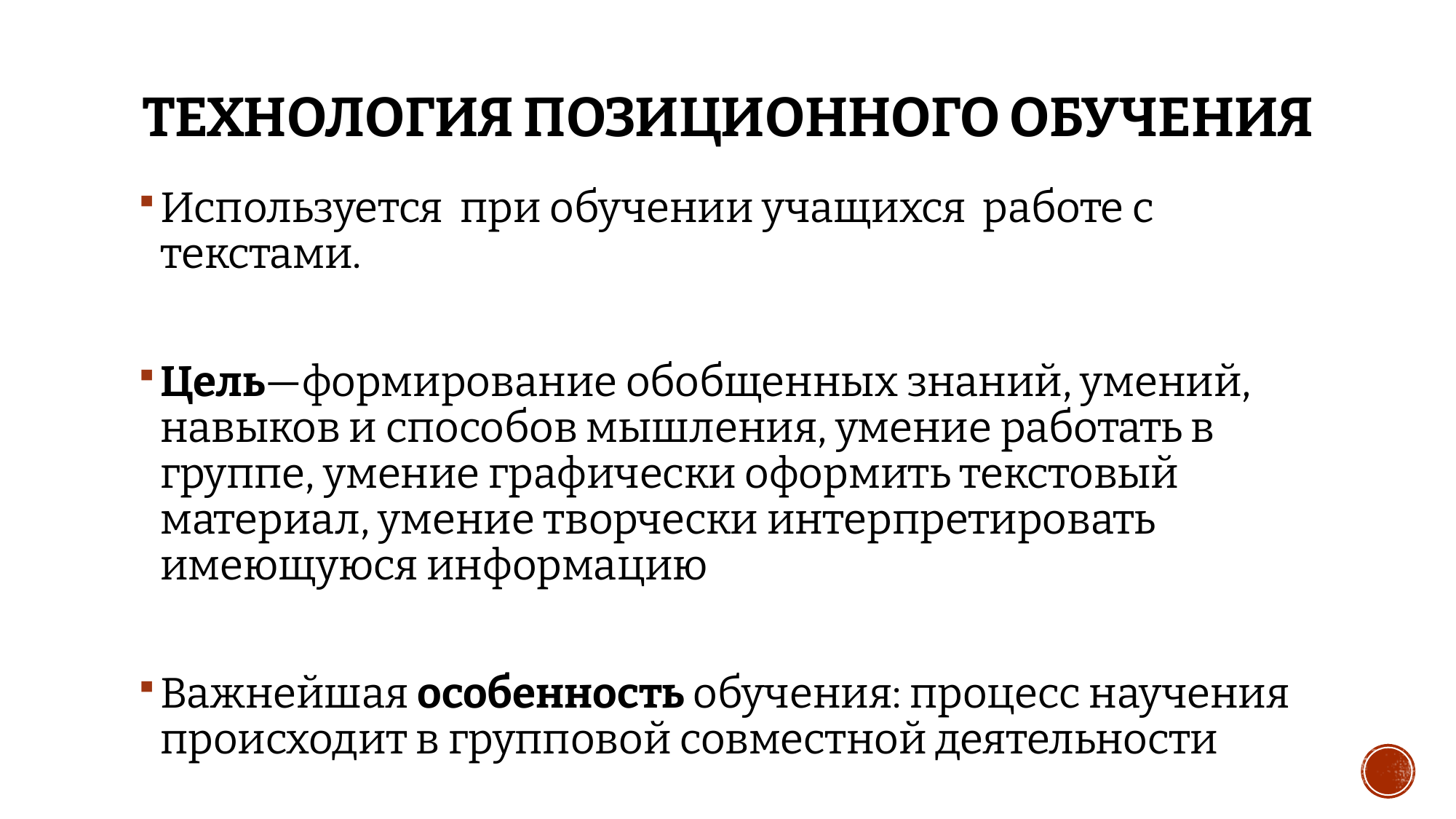

# Технология позиционного обучения
Используется  при обучении учащихся  работе с текстами.

Цель—формирование обобщенных знаний, умений, навыков и способов мышления, умение работать в группе, умение графически оформить текстовый материал, умение творчески интерпретировать имеющуюся информацию

Важнейшая особенность обучения: процесс научения происходит в групповой совместной деятельности